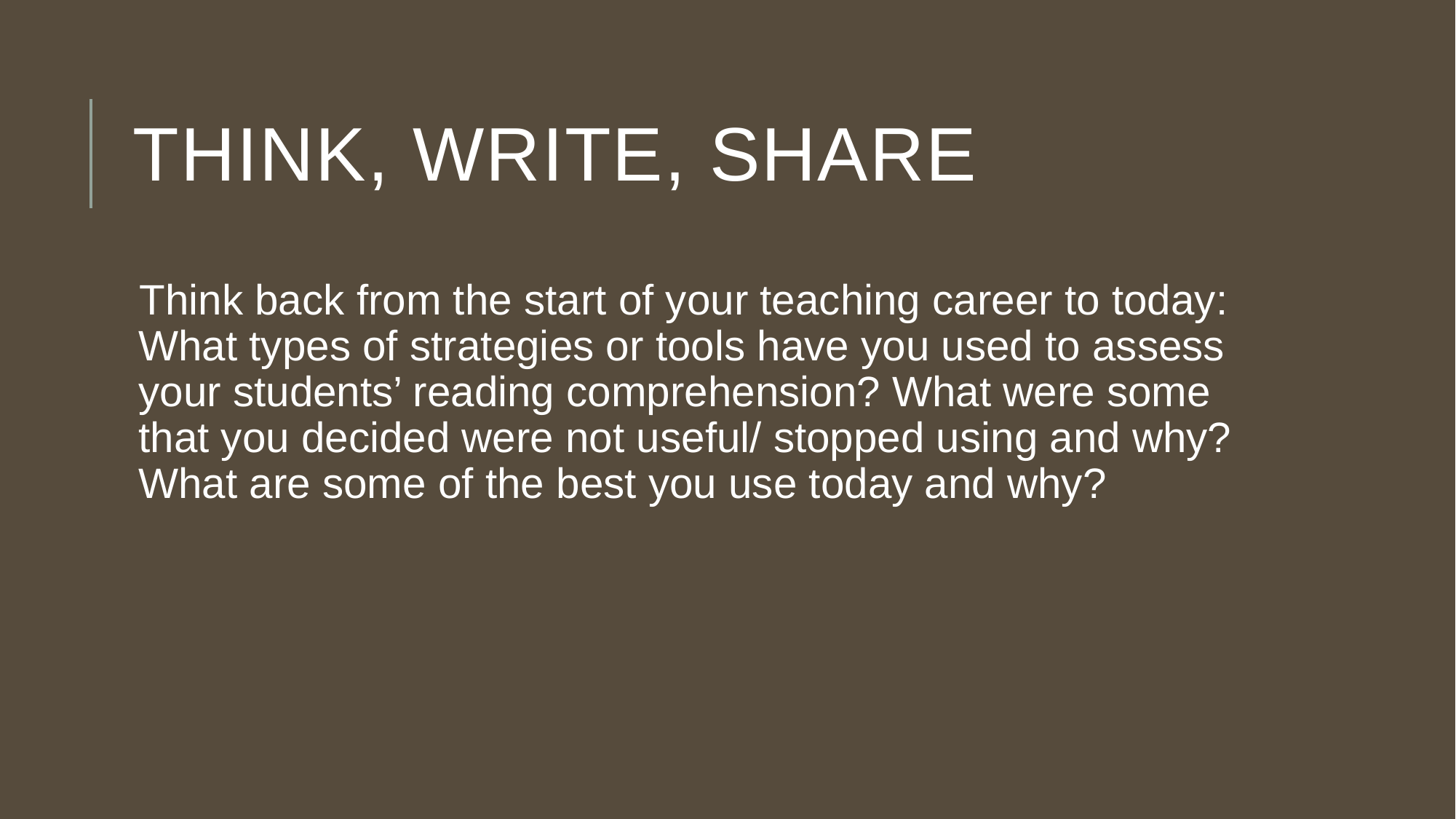

# Think, Write, Share
Think back from the start of your teaching career to today: What types of strategies or tools have you used to assess your students’ reading comprehension? What were some that you decided were not useful/ stopped using and why? What are some of the best you use today and why?